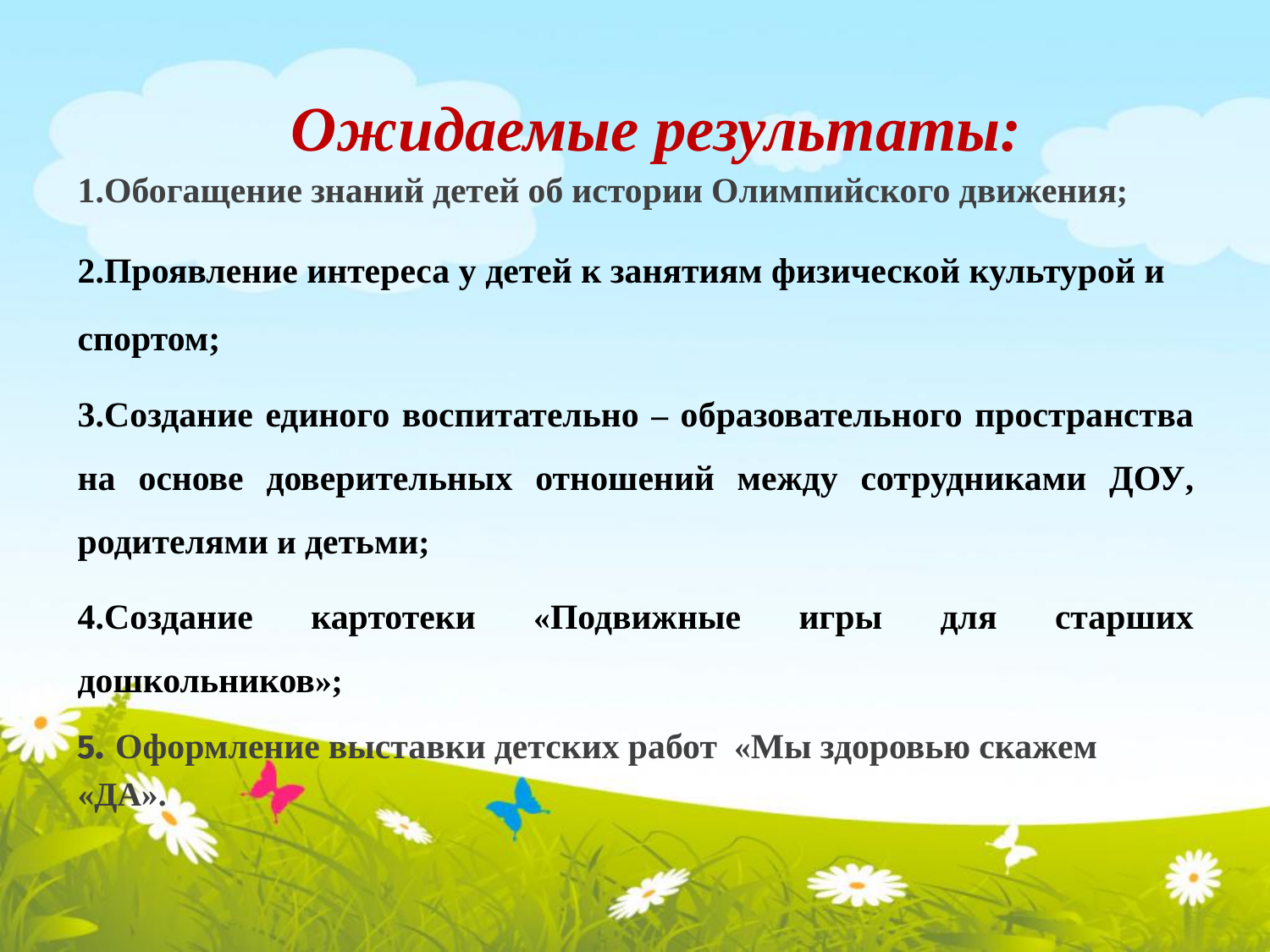

# Ожидаемые результаты:
1.Обогащение знаний детей об истории Олимпийского движения;
2.Проявление интереса у детей к занятиям физической культурой и спортом;
3.Создание единого воспитательно – образовательного пространства на основе доверительных отношений между сотрудниками ДОУ, родителями и детьми;
4.Создание картотеки «Подвижные игры для старших дошкольников»;
5. Оформление выставки детских работ  «Мы здоровью скажем «ДА».